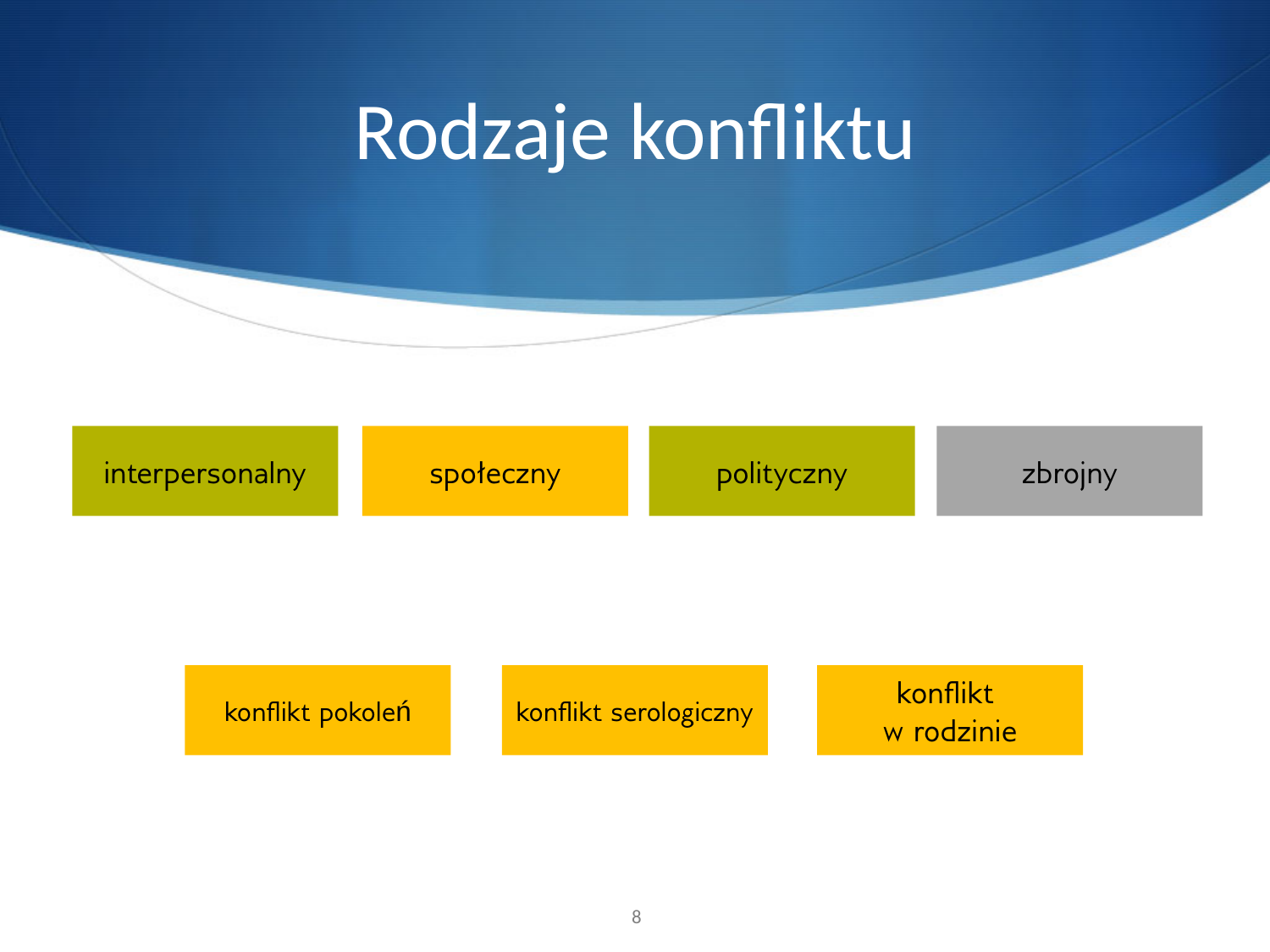

# Rodzaje konfliktu
interpersonalny
społeczny
polityczny
zbrojny
konflikt pokoleń
konflikt serologiczny
konflikt
w rodzinie
8